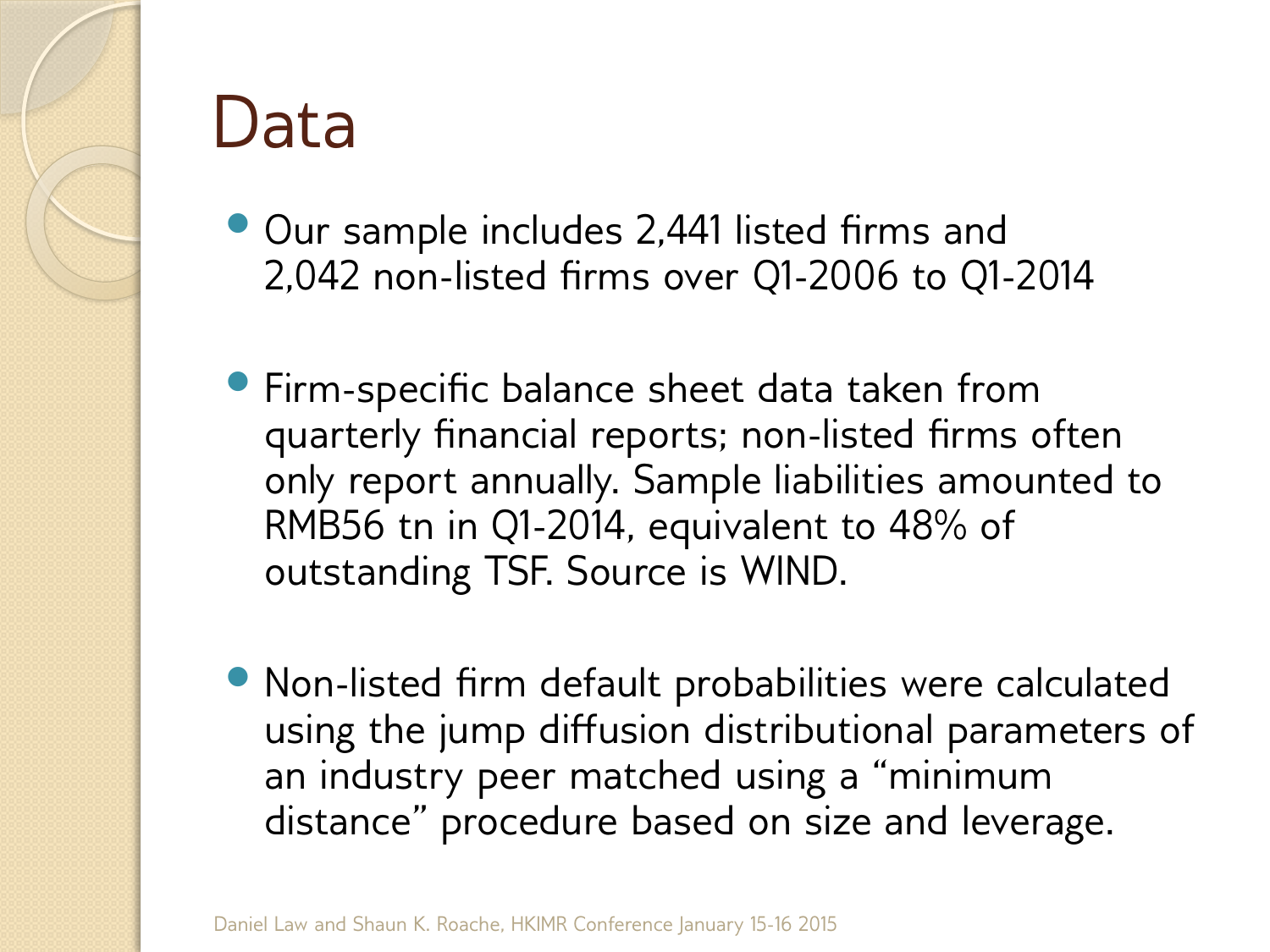

# Data
Our sample includes 2,441 listed firms and
2,042 non-listed firms over Q1-2006 to Q1-2014

Firm-specific balance sheet data taken from quarterly financial reports; non-listed firms often only report annually. Sample liabilities amounted to RMB56 tn in Q1-2014, equivalent to 48% of outstanding TSF. Source is WIND.

Non-listed firm default probabilities were calculated using the jump diffusion distributional parameters of an industry peer matched using a “minimum distance” procedure based on size and leverage.

Daniel Law and Shaun K. Roache, HKIMR Conference January 15-16 2015